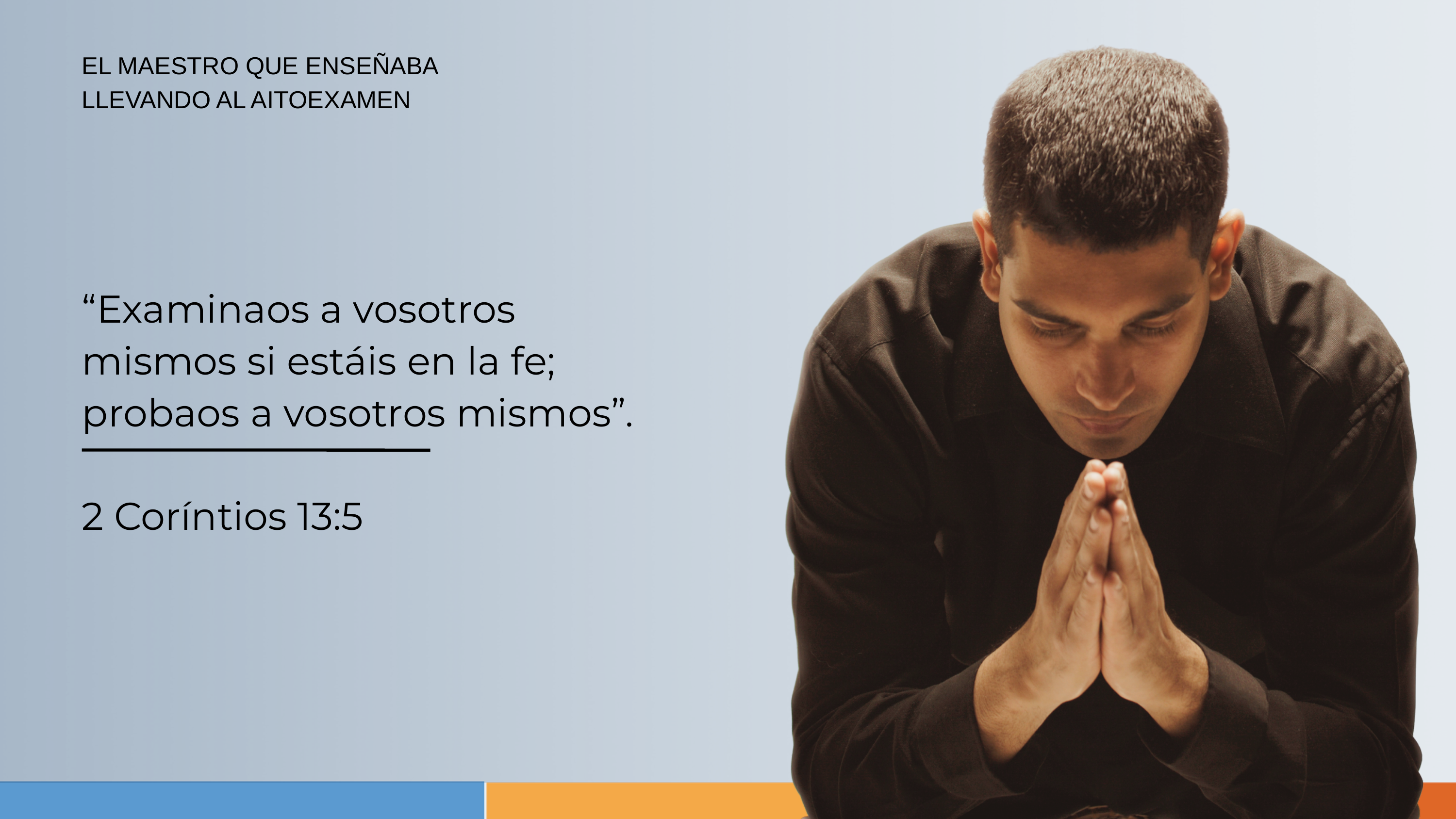

EL MAESTRO QUE ENSEÑABA
LLEVANDO AL AITOEXAMEN
“Examinaos a vosotros mismos si estáis en la fe; probaos a vosotros mismos”.

2 Coríntios 13:5